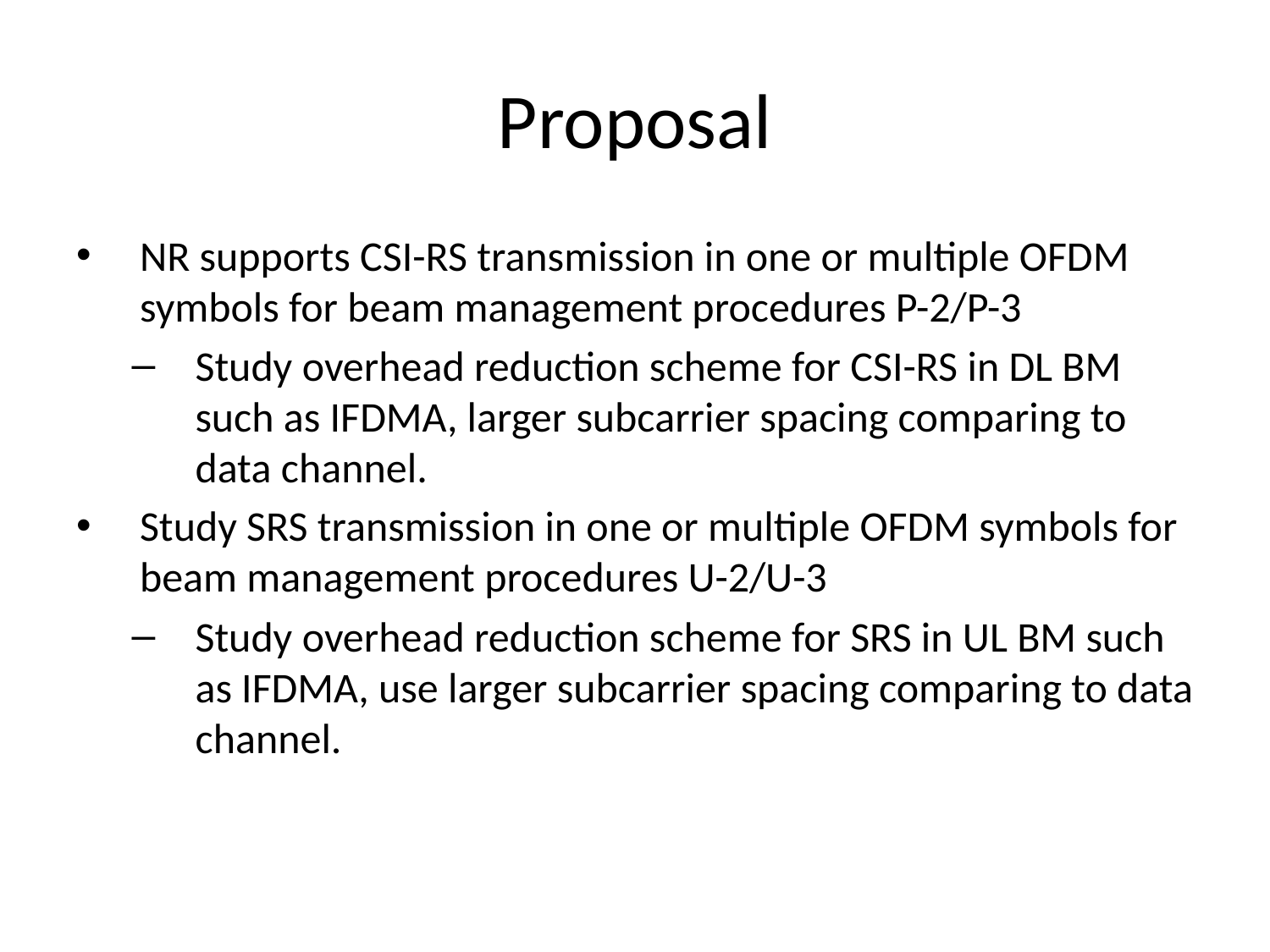

# Proposal
NR supports CSI-RS transmission in one or multiple OFDM symbols for beam management procedures P-2/P-3
Study overhead reduction scheme for CSI-RS in DL BM such as IFDMA, larger subcarrier spacing comparing to data channel.
Study SRS transmission in one or multiple OFDM symbols for beam management procedures U-2/U-3
Study overhead reduction scheme for SRS in UL BM such as IFDMA, use larger subcarrier spacing comparing to data channel.